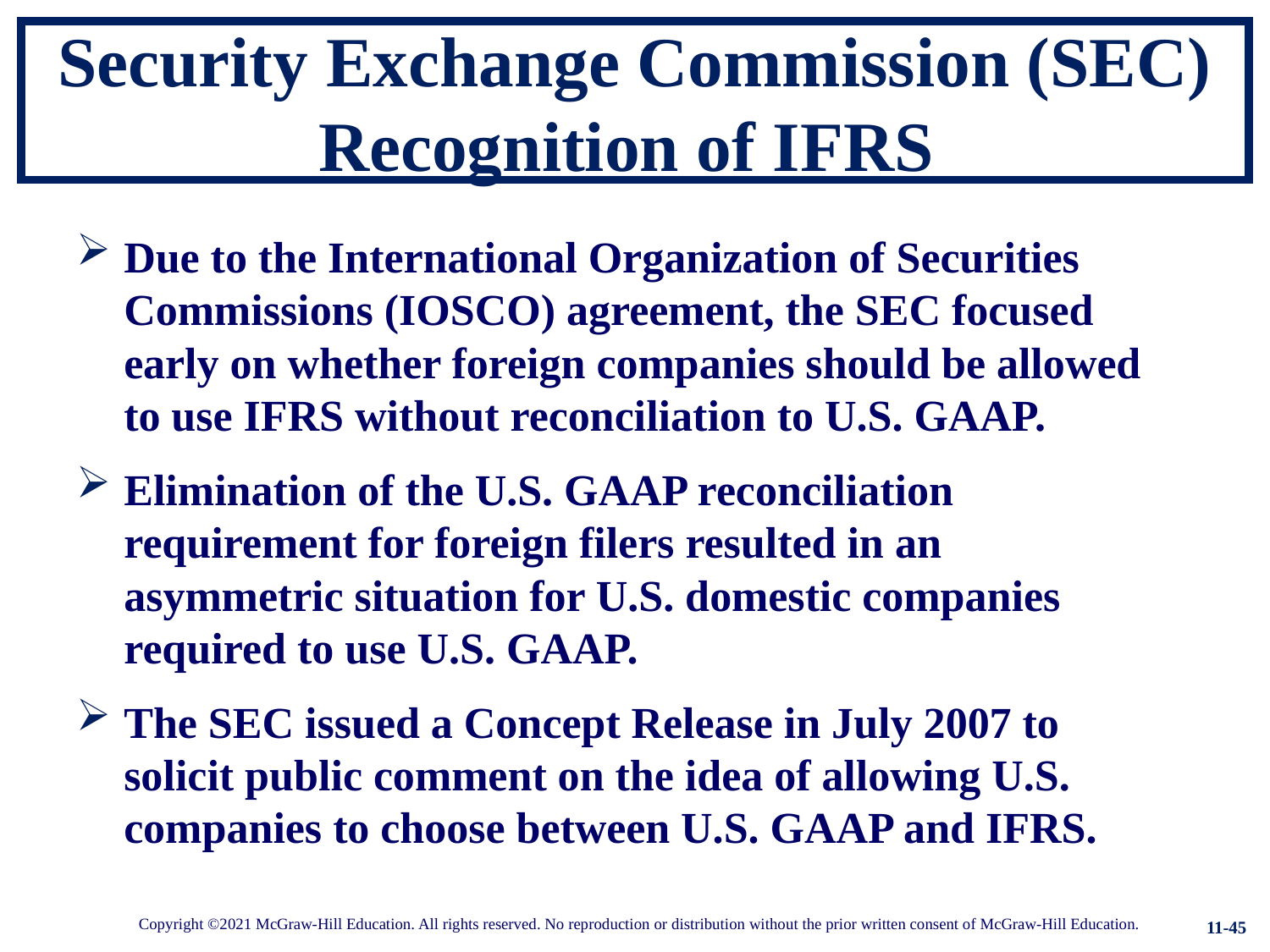

# Security Exchange Commission (SEC) Recognition of IFRS
Due to the International Organization of Securities Commissions (IOSCO) agreement, the SEC focused early on whether foreign companies should be allowed to use IFRS without reconciliation to U.S. GAAP.
Elimination of the U.S. GAAP reconciliation requirement for foreign filers resulted in an asymmetric situation for U.S. domestic companies required to use U.S. GAAP.
The SEC issued a Concept Release in July 2007 to solicit public comment on the idea of allowing U.S. companies to choose between U.S. GAAP and IFRS.
11-45
Copyright ©2021 McGraw-Hill Education. All rights reserved. No reproduction or distribution without the prior written consent of McGraw-Hill Education.